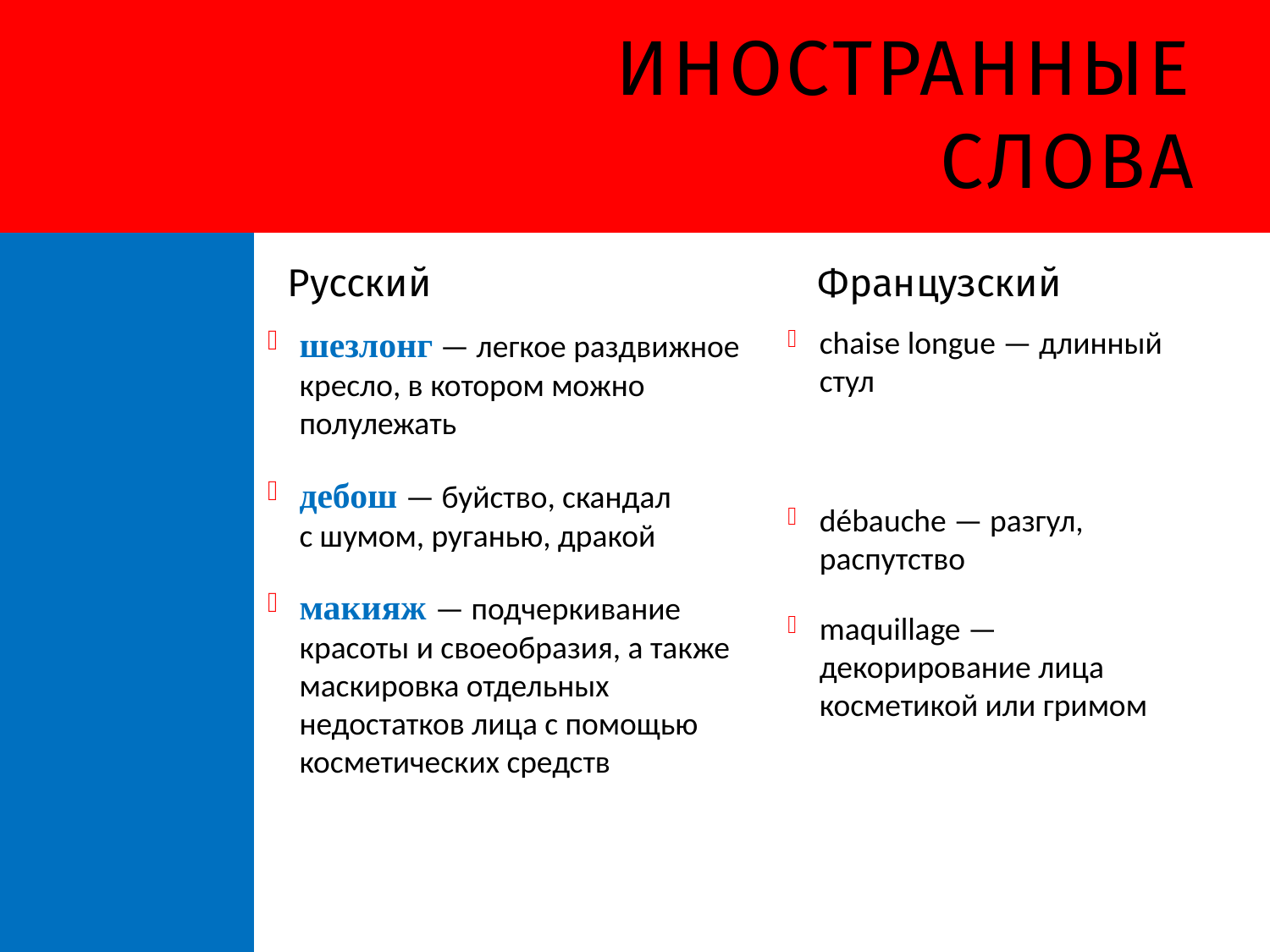

# Иностранные слова
Русский
Французский

шезлонг — легкое раздвижное кресло, в котором можно полулежать
дебош — буйство, скандал с шумом, руганью, дракой
макияж — подчеркивание красоты и своеобразия, а также маскировка отдельных недостатков лица с помощью косметических средств
chaise longue — длинный стул

débauche — разгул, распутство
maquillage — декорирование лица косметикой или гримом